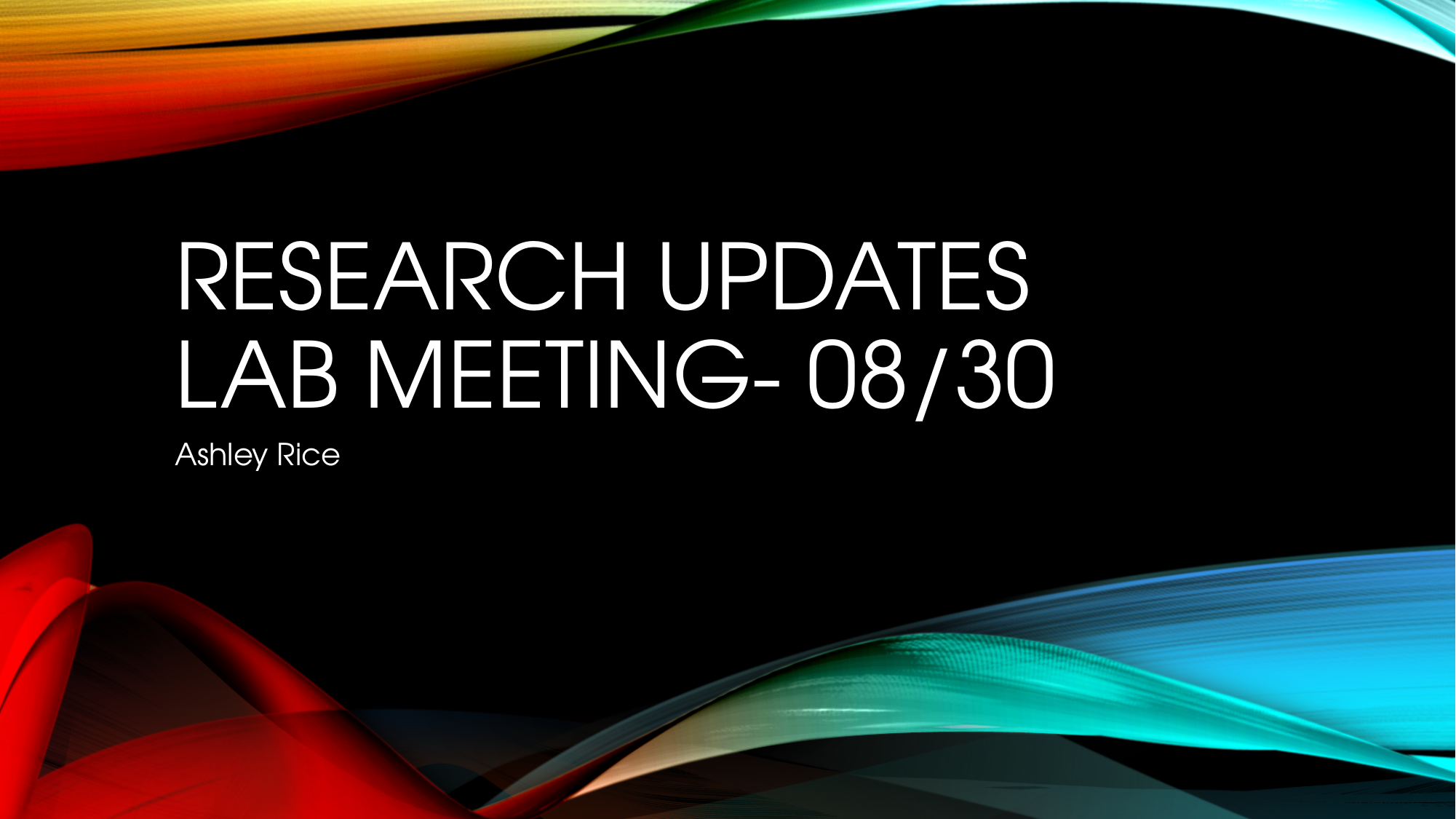

# Research Updates Lab meeting- 08/30
Ashley Rice